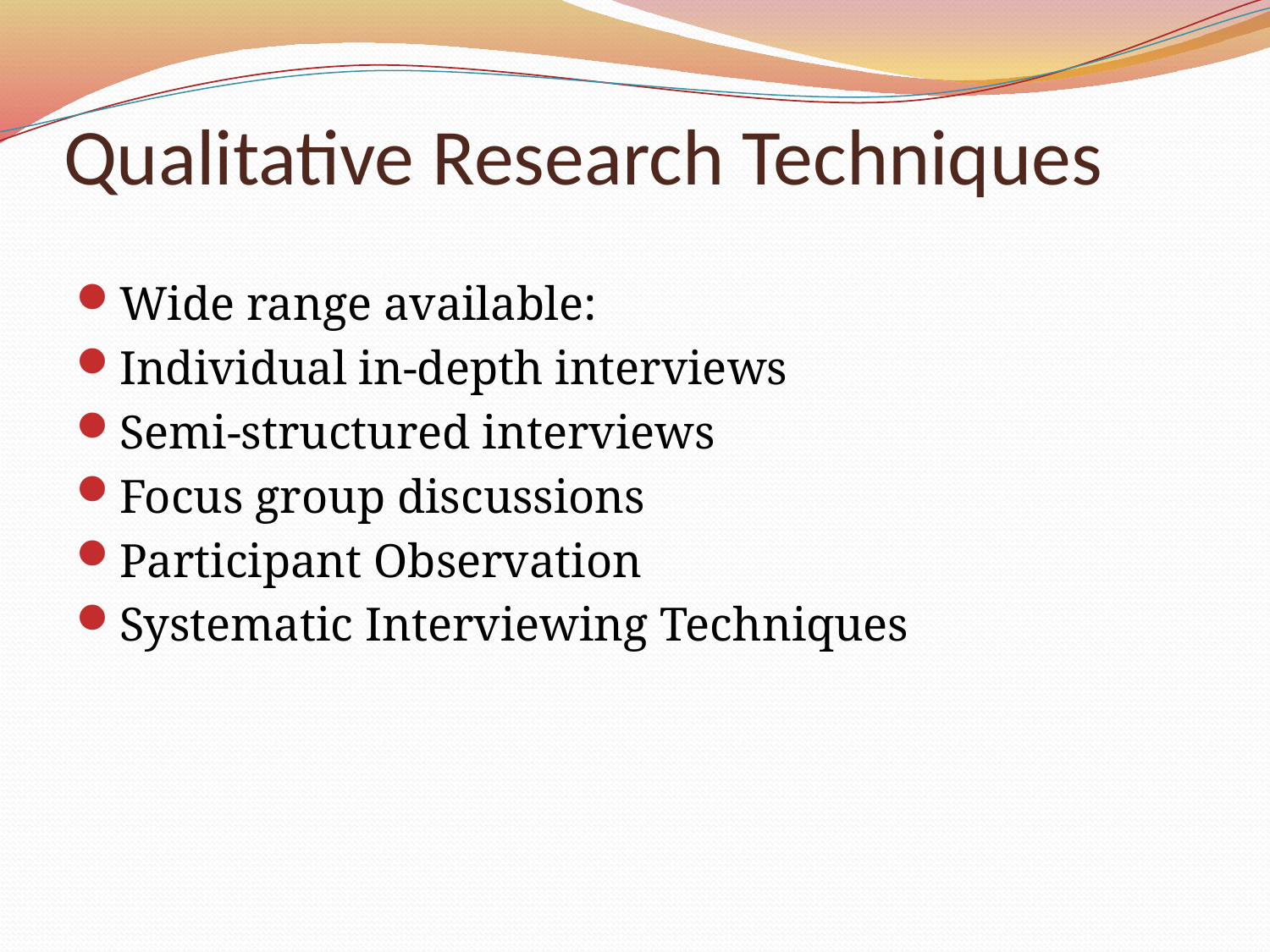

# Qualitative Research Techniques
Wide range available:
Individual in-depth interviews
Semi-structured interviews
Focus group discussions
Participant Observation
Systematic Interviewing Techniques